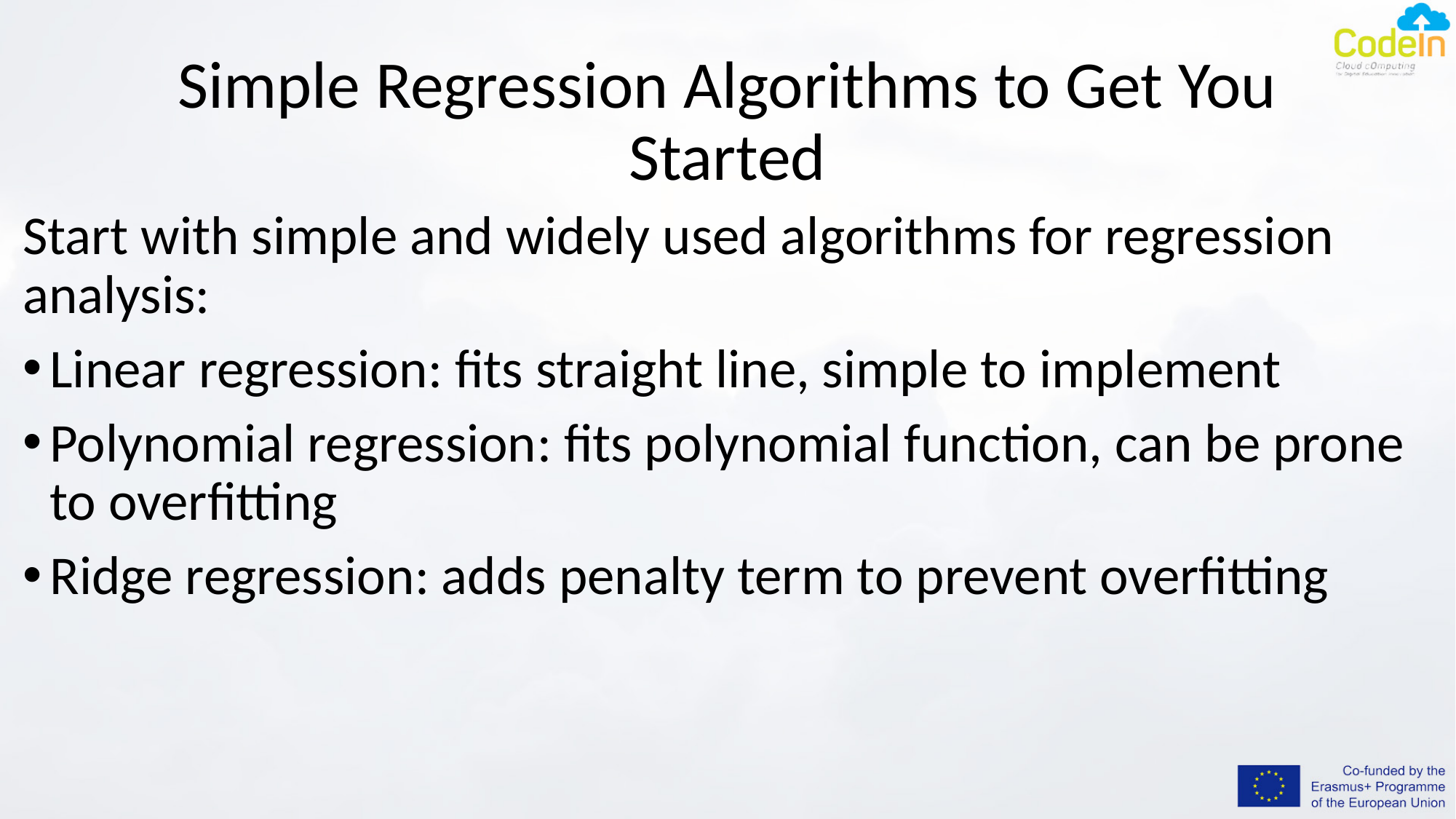

# Simple Regression Algorithms to Get You Started
Start with simple and widely used algorithms for regression analysis:
Linear regression: fits straight line, simple to implement
Polynomial regression: fits polynomial function, can be prone to overfitting
Ridge regression: adds penalty term to prevent overfitting